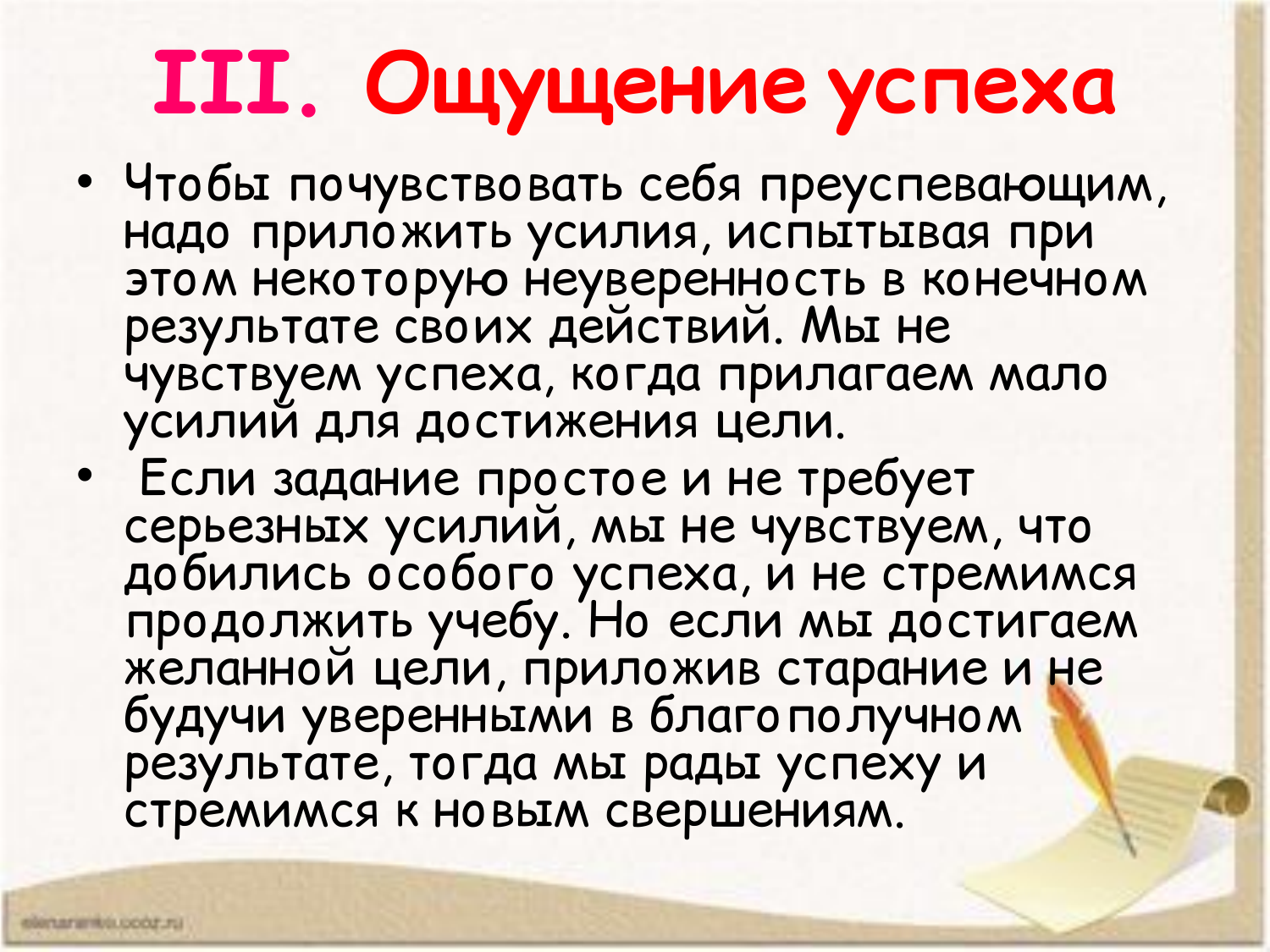

# III. Ощущение успеха
Чтобы почувствовать себя преуспевающим, надо приложить усилия, испытывая при этом некоторую неуверенность в конечном результате своих действий. Мы не чувствуем успеха, когда прилагаем мало усилий для достижения цели.
 Если задание простое и не требует серьезных усилий, мы не чувствуем, что добились особого успеха, и не стремимся продолжить учебу. Но если мы достигаем желанной цели, приложив старание и не будучи уверенными в благополучном результате, тогда мы рады успеху и стремимся к новым свершениям.